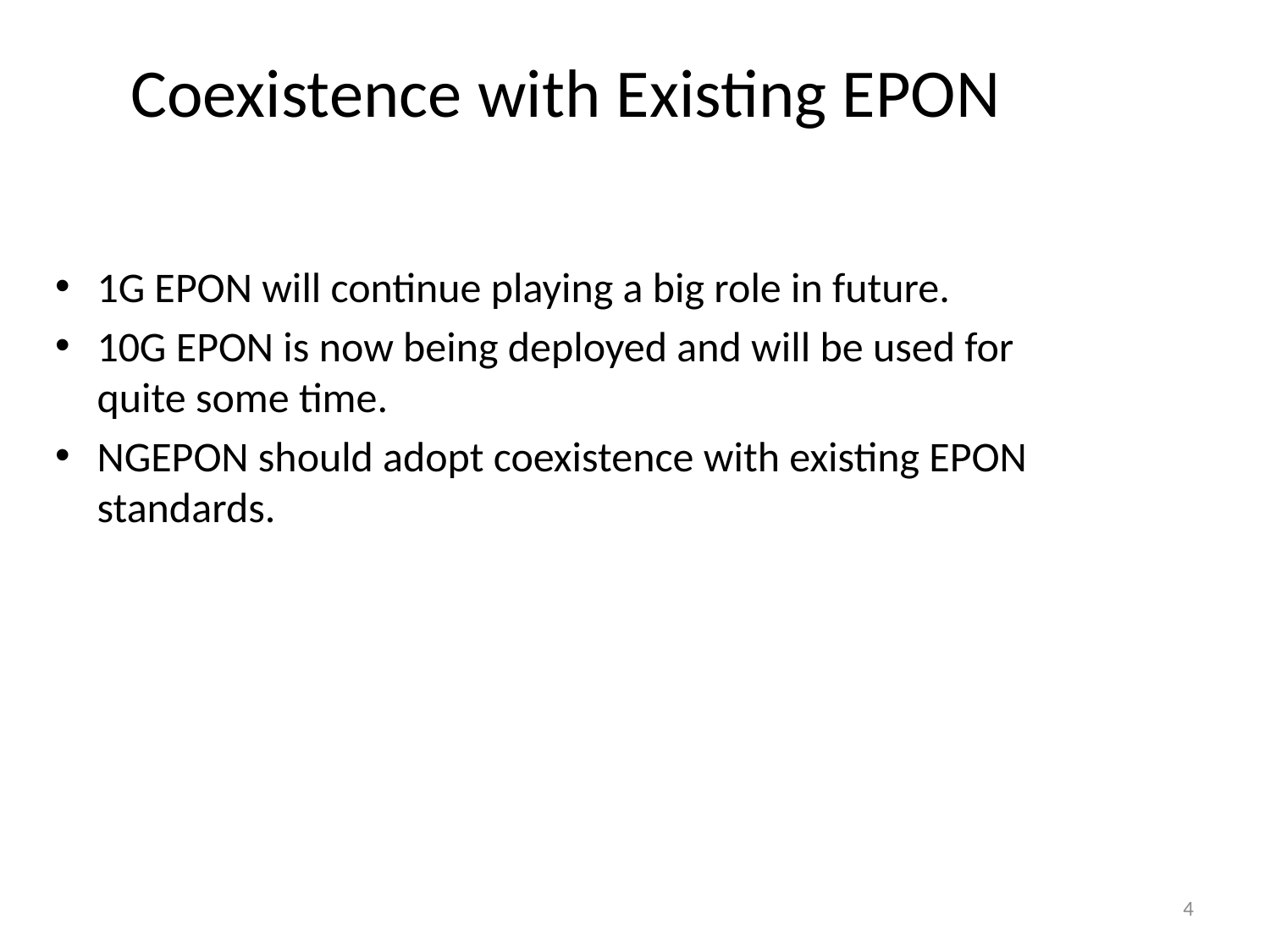

# Coexistence with Existing EPON
1G EPON will continue playing a big role in future.
10G EPON is now being deployed and will be used for quite some time.
NGEPON should adopt coexistence with existing EPON standards.

4